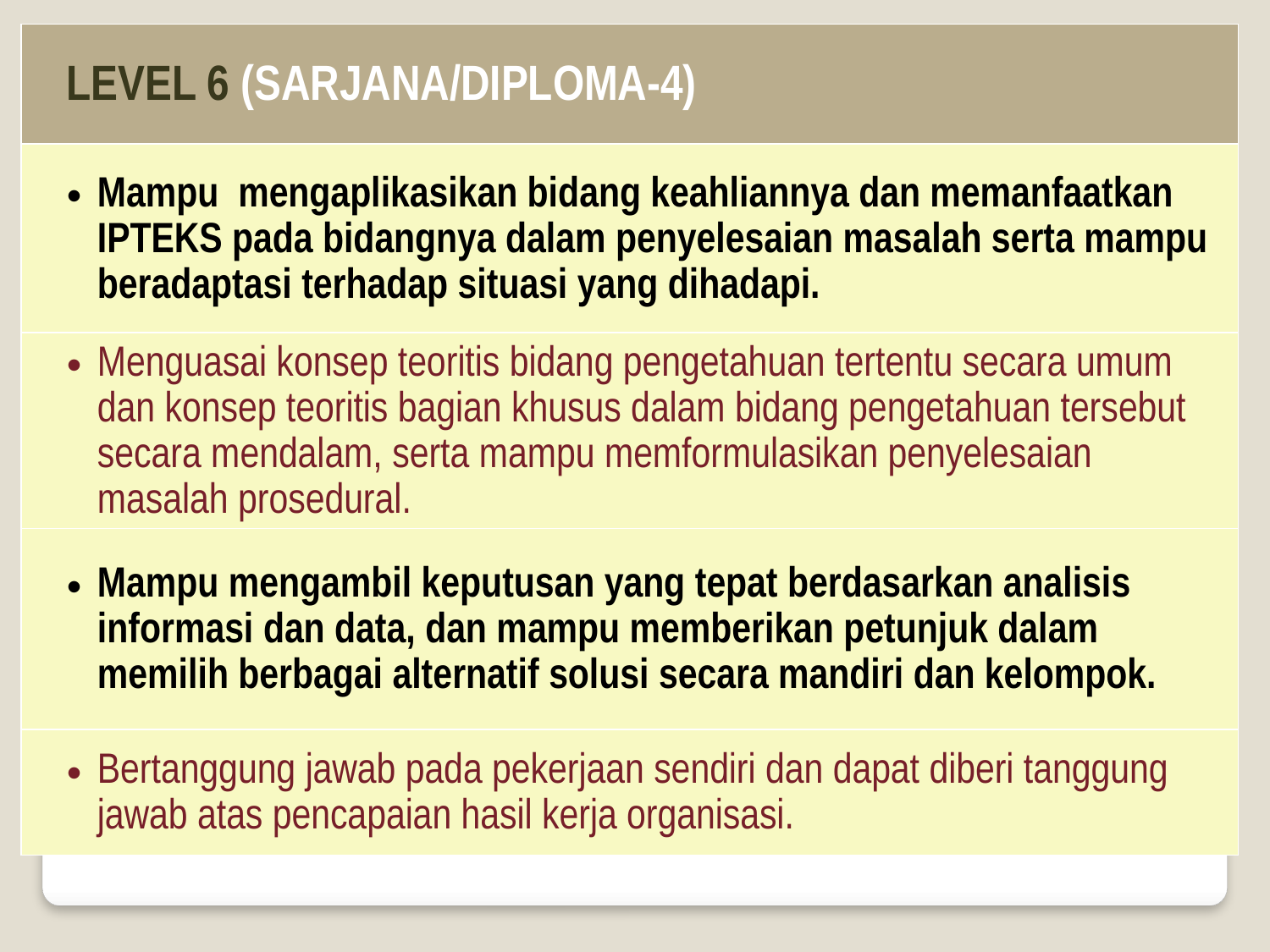

| LEVEL 6 (SARJANA/DIPLOMA-4) |
| --- |
| Mampu mengaplikasikan bidang keahliannya dan memanfaatkan IPTEKS pada bidangnya dalam penyelesaian masalah serta mampu beradaptasi terhadap situasi yang dihadapi. |
| Menguasai konsep teoritis bidang pengetahuan tertentu secara umum dan konsep teoritis bagian khusus dalam bidang pengetahuan tersebut secara mendalam, serta mampu memformulasikan penyelesaian masalah prosedural. |
| Mampu mengambil keputusan yang tepat berdasarkan analisis informasi dan data, dan mampu memberikan petunjuk dalam memilih berbagai alternatif solusi secara mandiri dan kelompok. |
| Bertanggung jawab pada pekerjaan sendiri dan dapat diberi tanggung jawab atas pencapaian hasil kerja organisasi. |